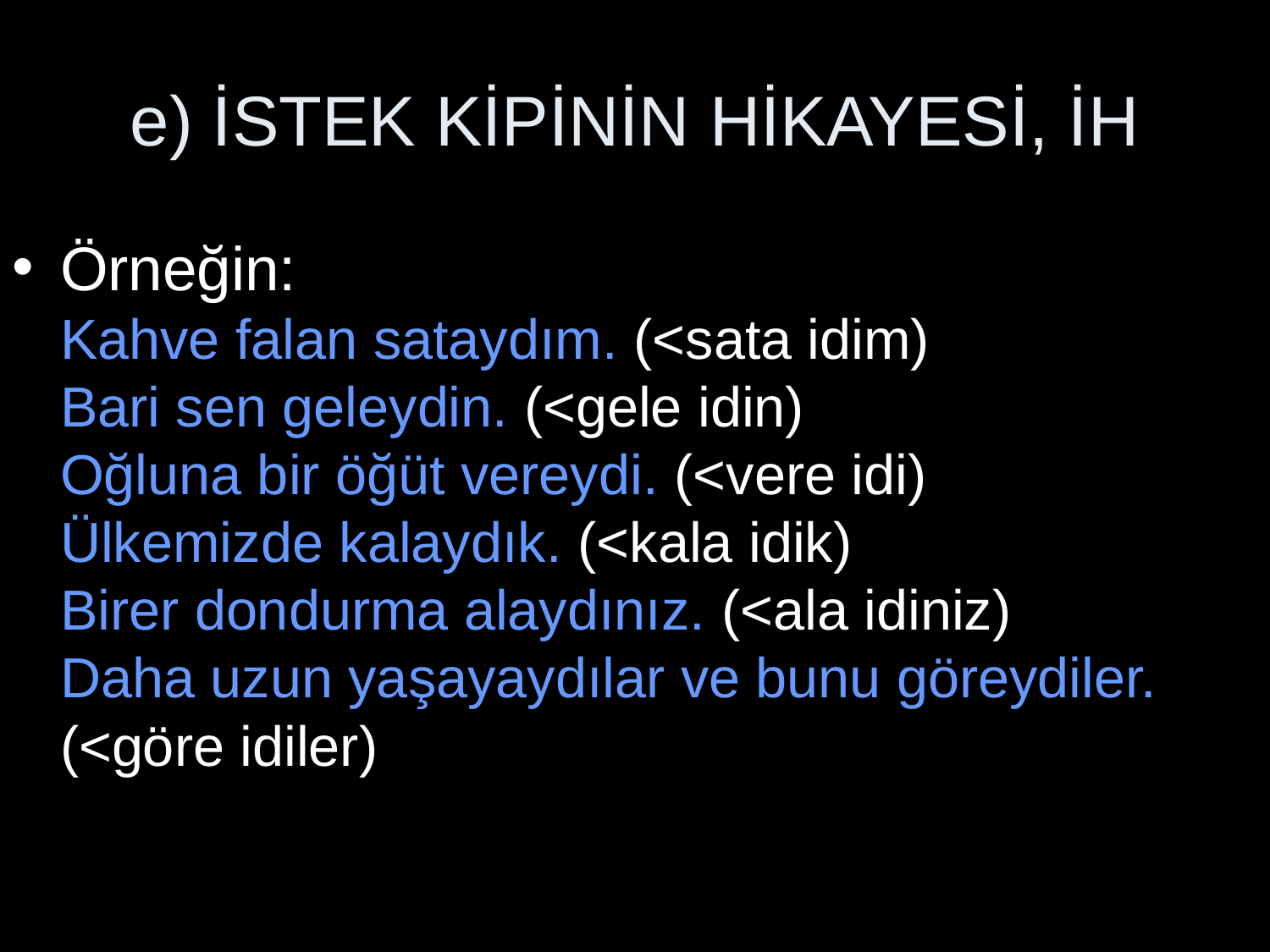

# e) İSTEK KİPİNİN HİKAYESİ, İH
Örneğin:
Kahve falan sataydım. (<sata idim)
Bari sen geleydin. (<gele idin)
Oğluna bir öğüt vereydi. (<vere idi)
Ülkemizde kalaydık. (<kala idik)
Birer dondurma alaydınız. (<ala idiniz)
Daha uzun yaşayaydılar ve bunu göreydiler. (<göre idiler)